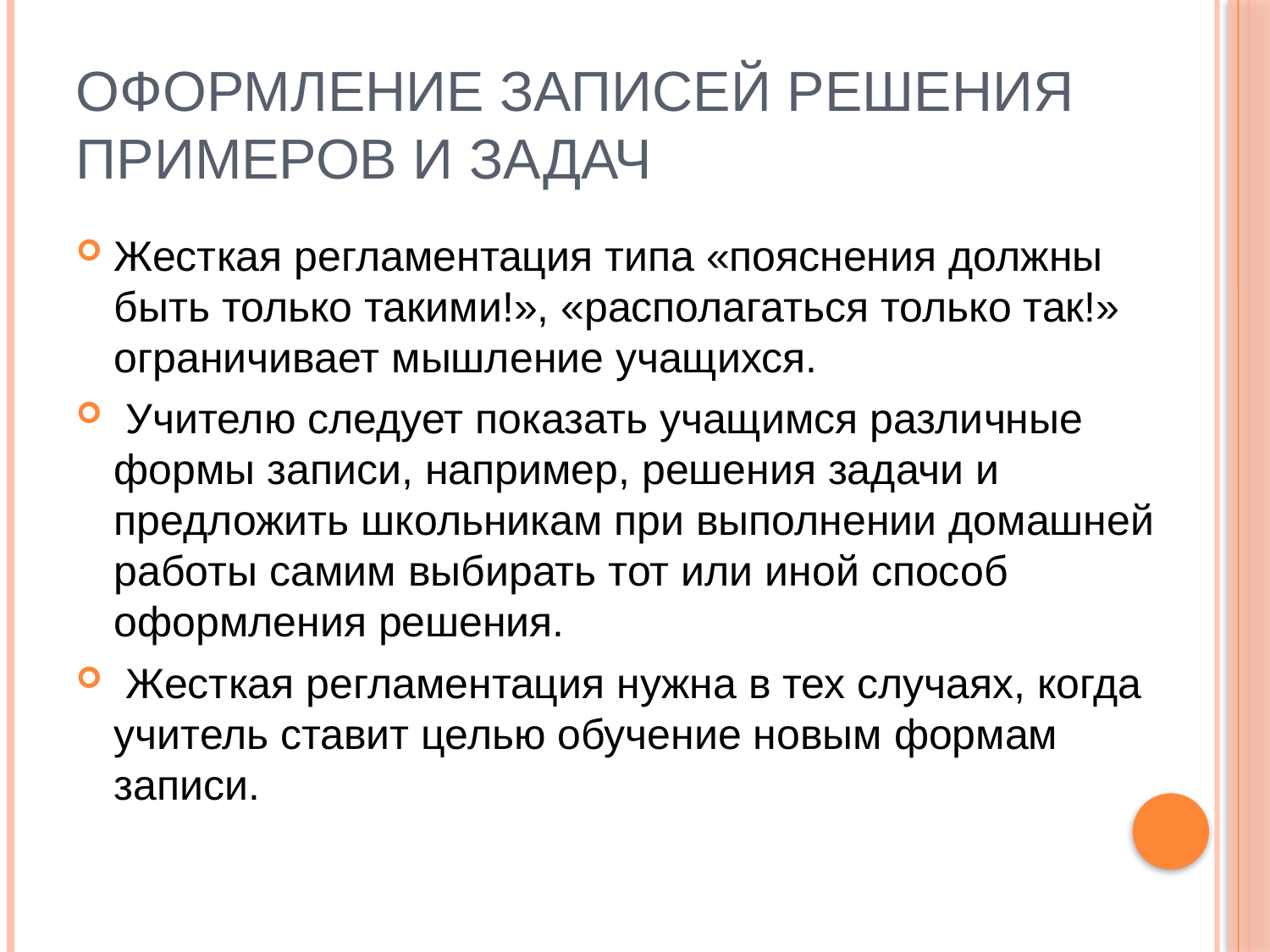

# Оформление записей решения примеров и задач
Жесткая регламентация типа «пояснения должны быть только такими!», «располагаться только так!» ограничивает мышление учащихся.
 Учителю следует показать учащимся различные формы записи, например, решения задачи и предложить школьникам при выполнении домашней работы самим выбирать тот или иной способ оформления решения.
 Жесткая регламентация нужна в тех случаях, когда учитель ставит целью обучение новым формам записи.